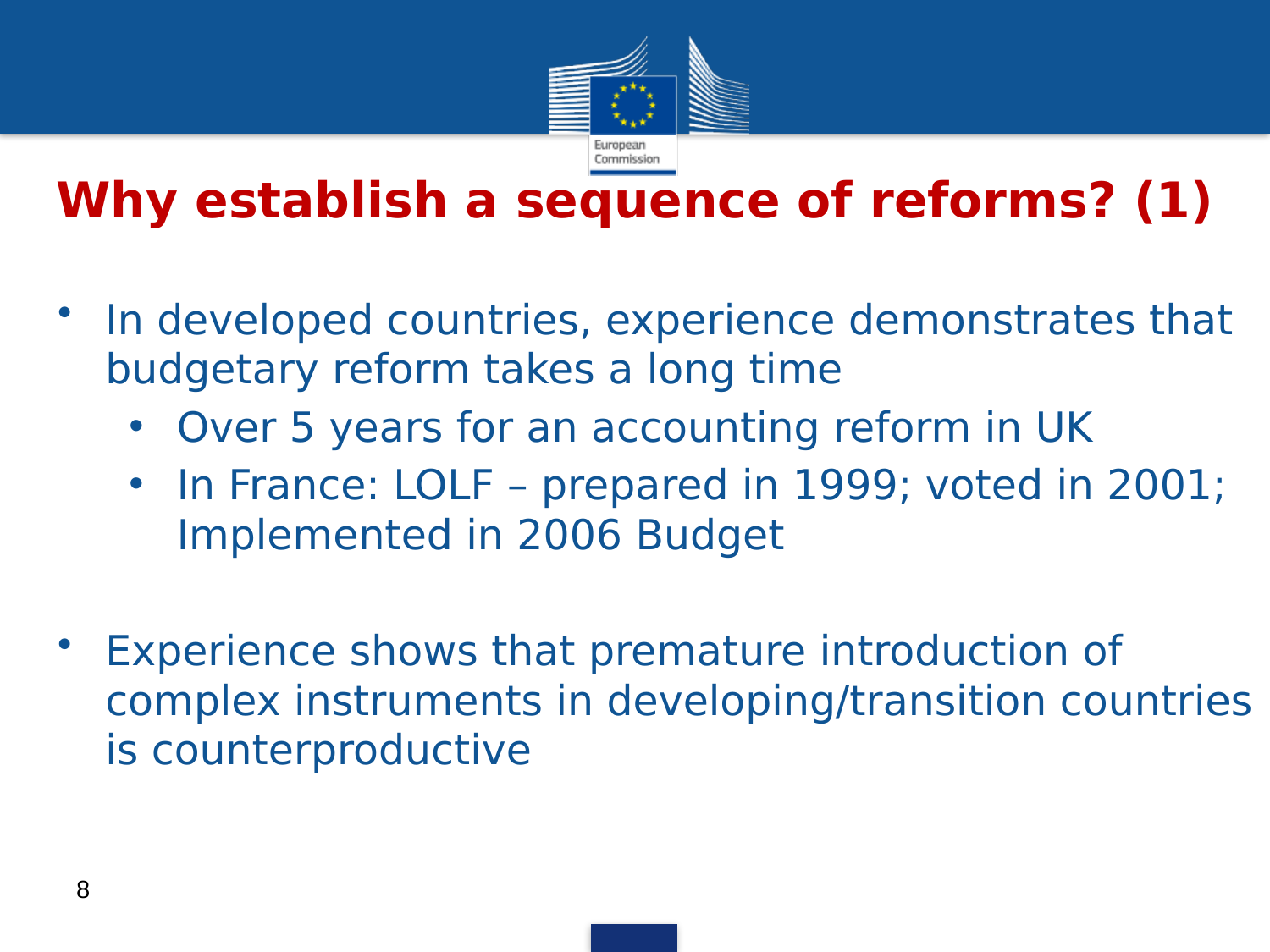

# Why establish a sequence of reforms? (1)
In developed countries, experience demonstrates that budgetary reform takes a long time
Over 5 years for an accounting reform in UK
In France: LOLF – prepared in 1999; voted in 2001; Implemented in 2006 Budget

Experience shows that premature introduction of complex instruments in developing/transition countries is counterproductive

8